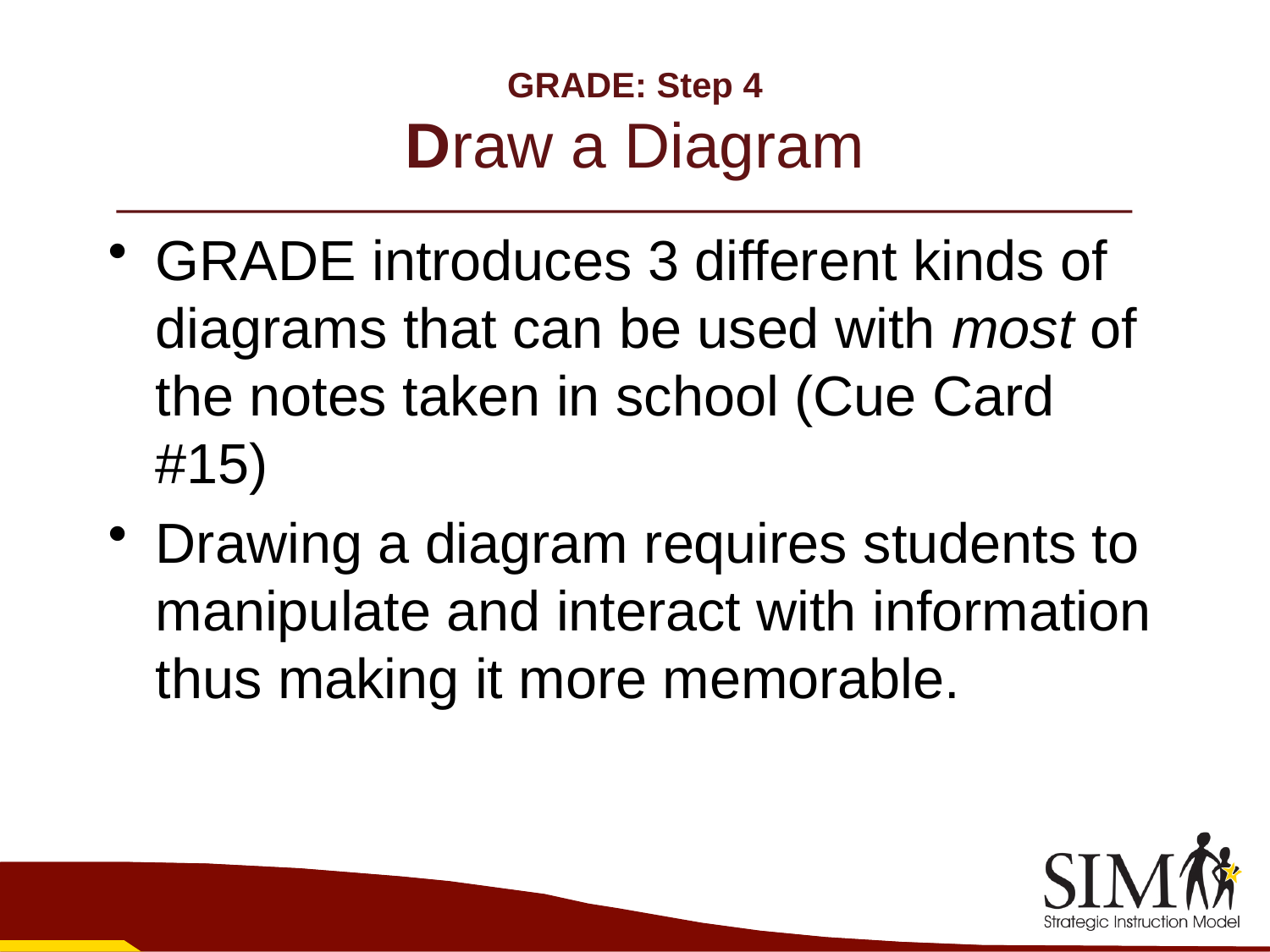

# GRADE: Step 4 Draw a Diagram
GRADE introduces 3 different kinds of diagrams that can be used with most of the notes taken in school (Cue Card #15)
Drawing a diagram requires students to manipulate and interact with information thus making it more memorable.